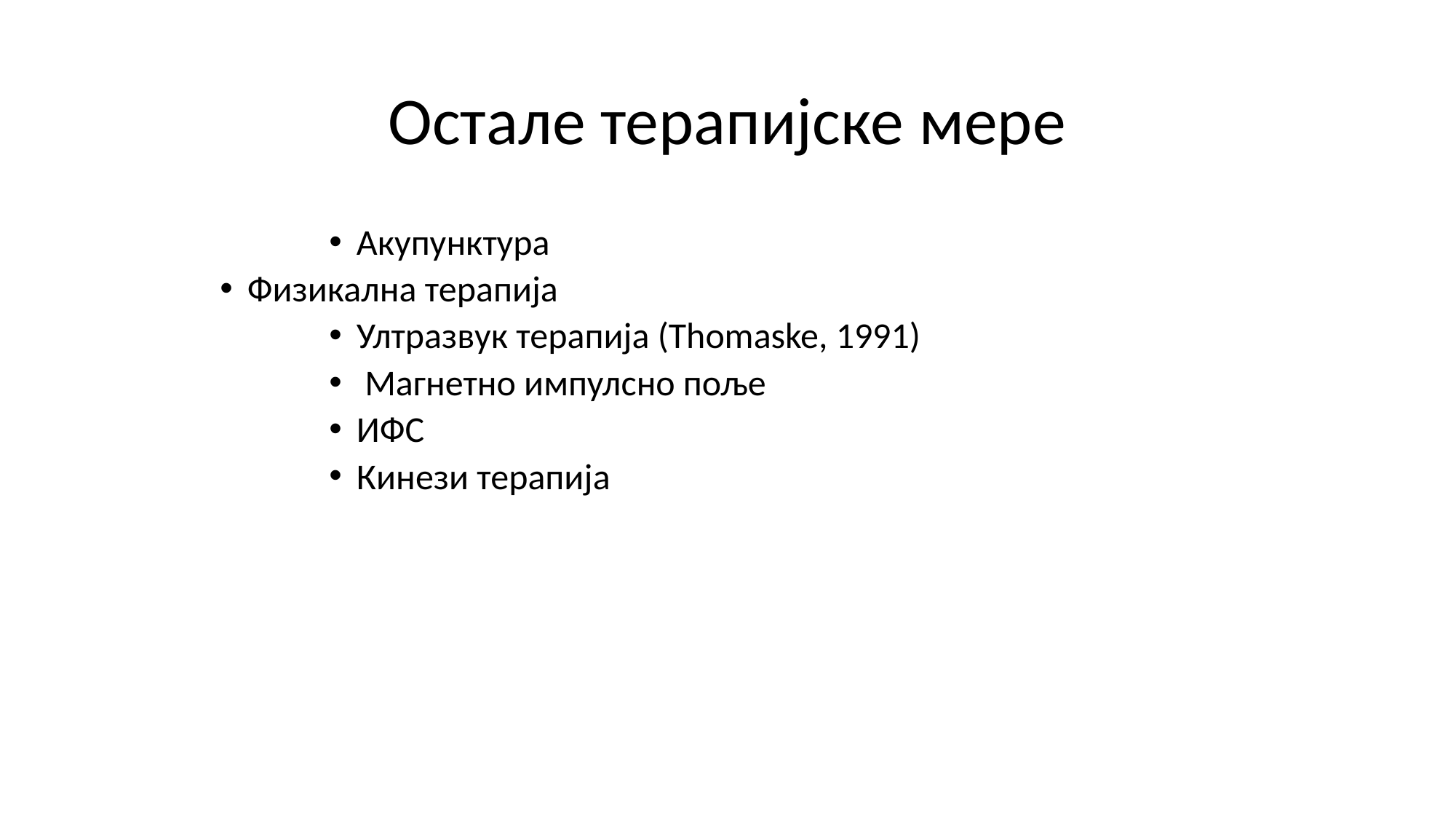

# Остале терапијске мере
Акупунктура
Физикална терапија
Ултразвук терапија (Thomaske, 1991)
 Магнетно импулсно поље
ИФС
Кинези терапија